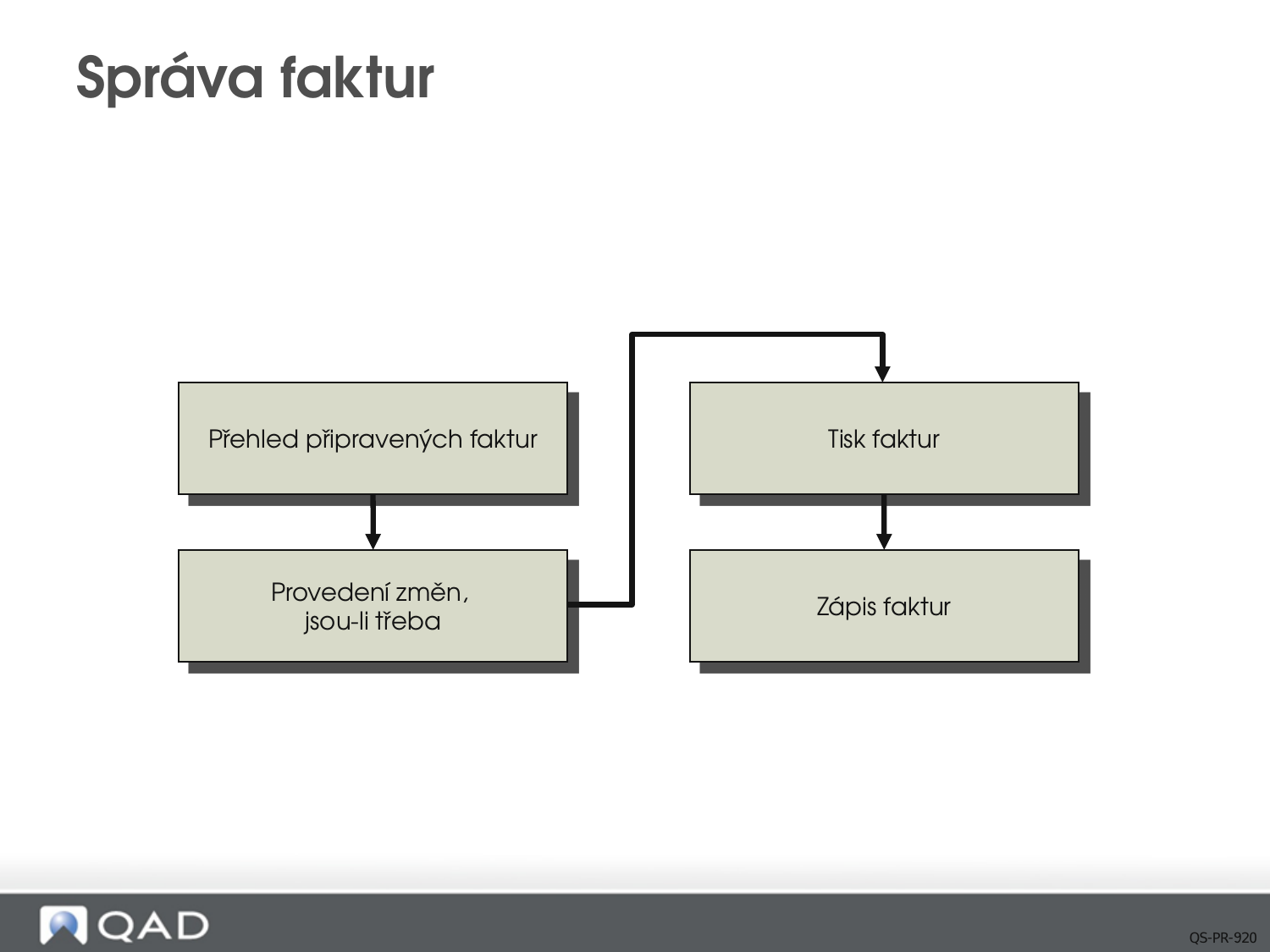

# Správa faktur

Přehled připravených faktur
Tisk faktur

Provedení změn,
jsou-li třeba
Zápis faktur
QS-PR-920